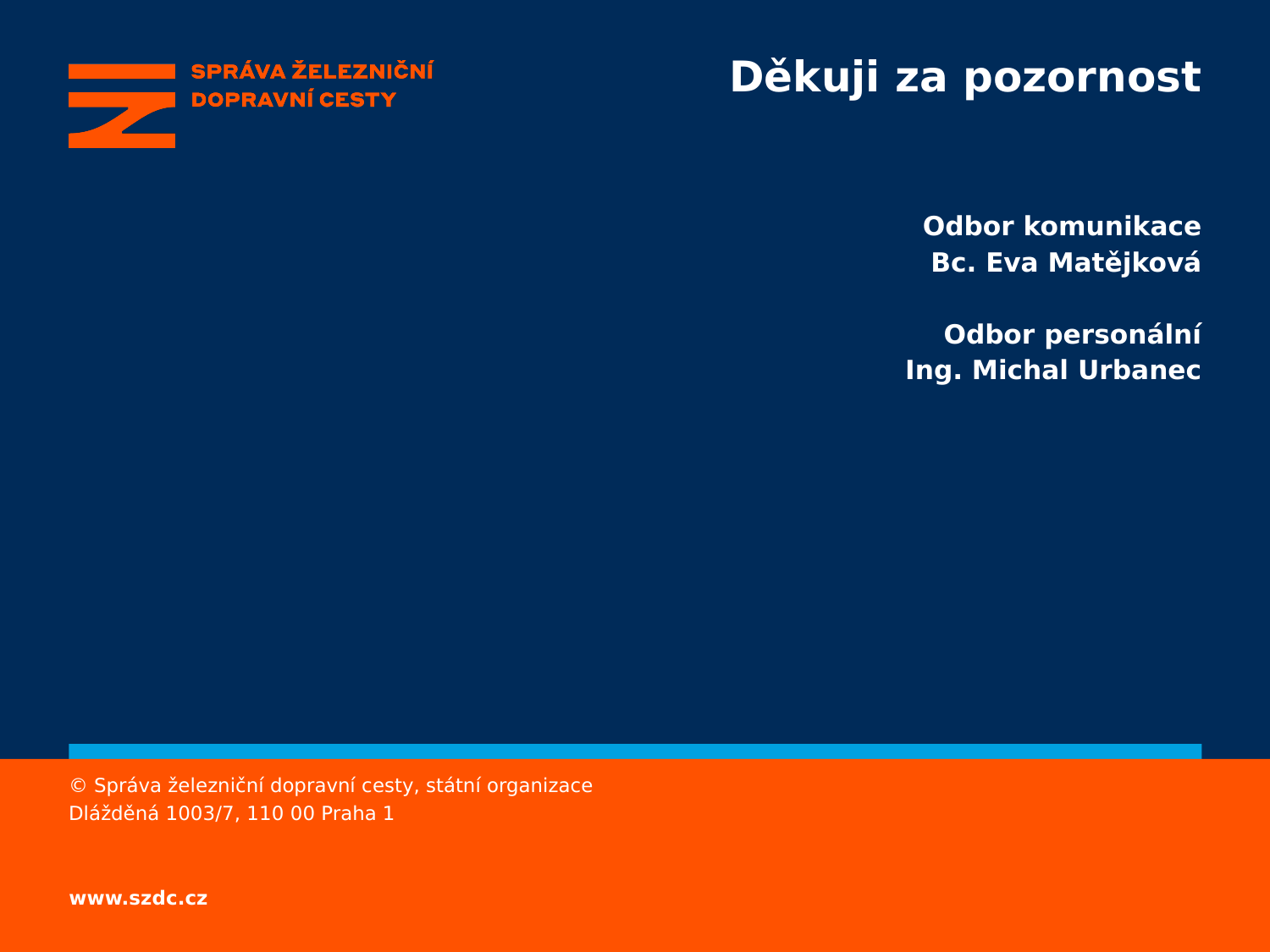

# Děkuji za pozornost
Odbor komunikace
Bc. Eva Matějková

Odbor personální
Ing. Michal Urbanec

© Správa železniční dopravní cesty, státní organizace
Dlážděná 1003/7, 110 00 Praha 1
www.szdc.cz